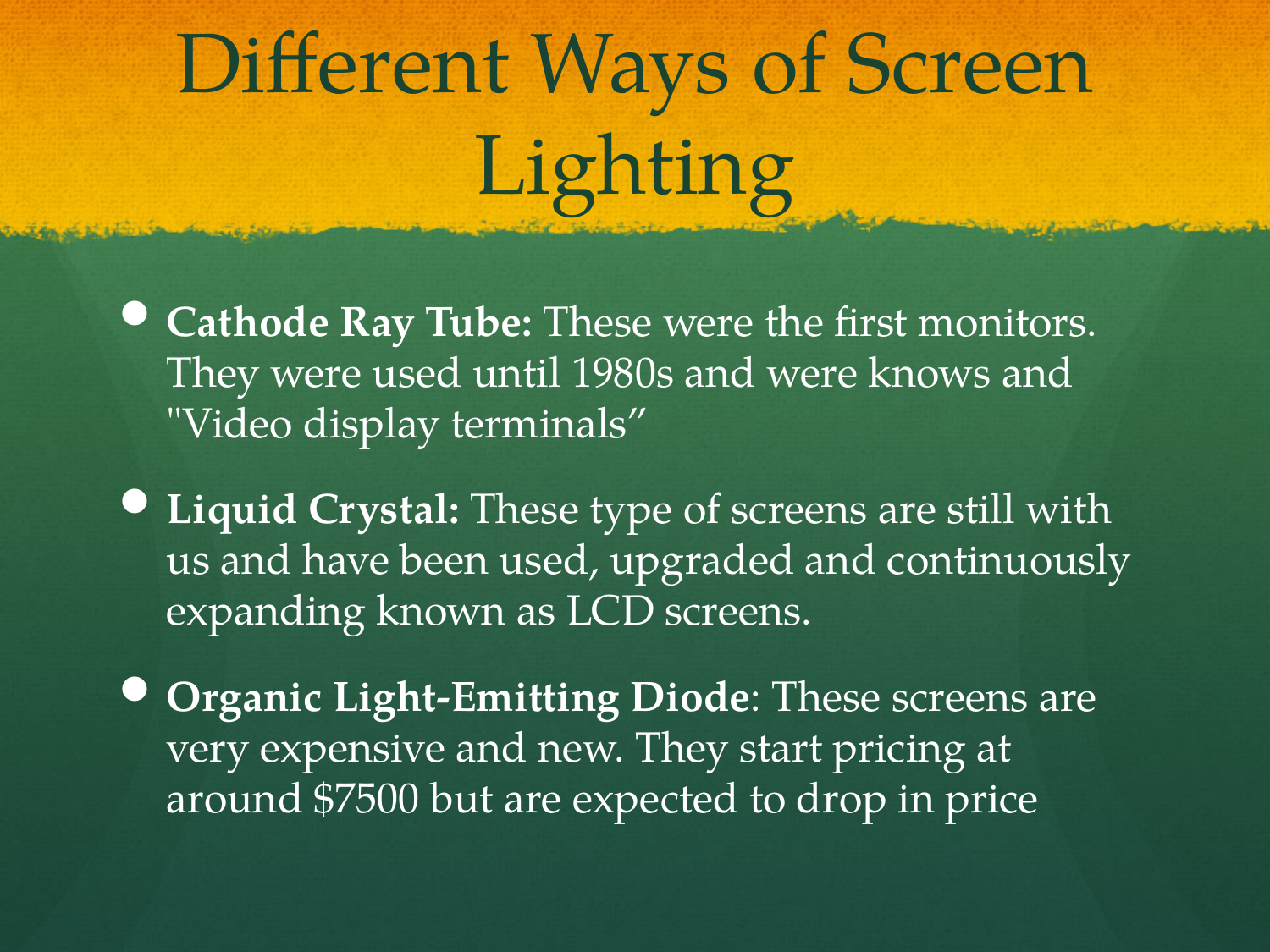

# Different Ways of Screen Lighting
Cathode Ray Tube: These were the first monitors. They were used until 1980s and were knows and "Video display terminals”
Liquid Crystal: These type of screens are still with us and have been used, upgraded and continuously expanding known as LCD screens.
Organic Light-Emitting Diode: These screens are very expensive and new. They start pricing at around $7500 but are expected to drop in price